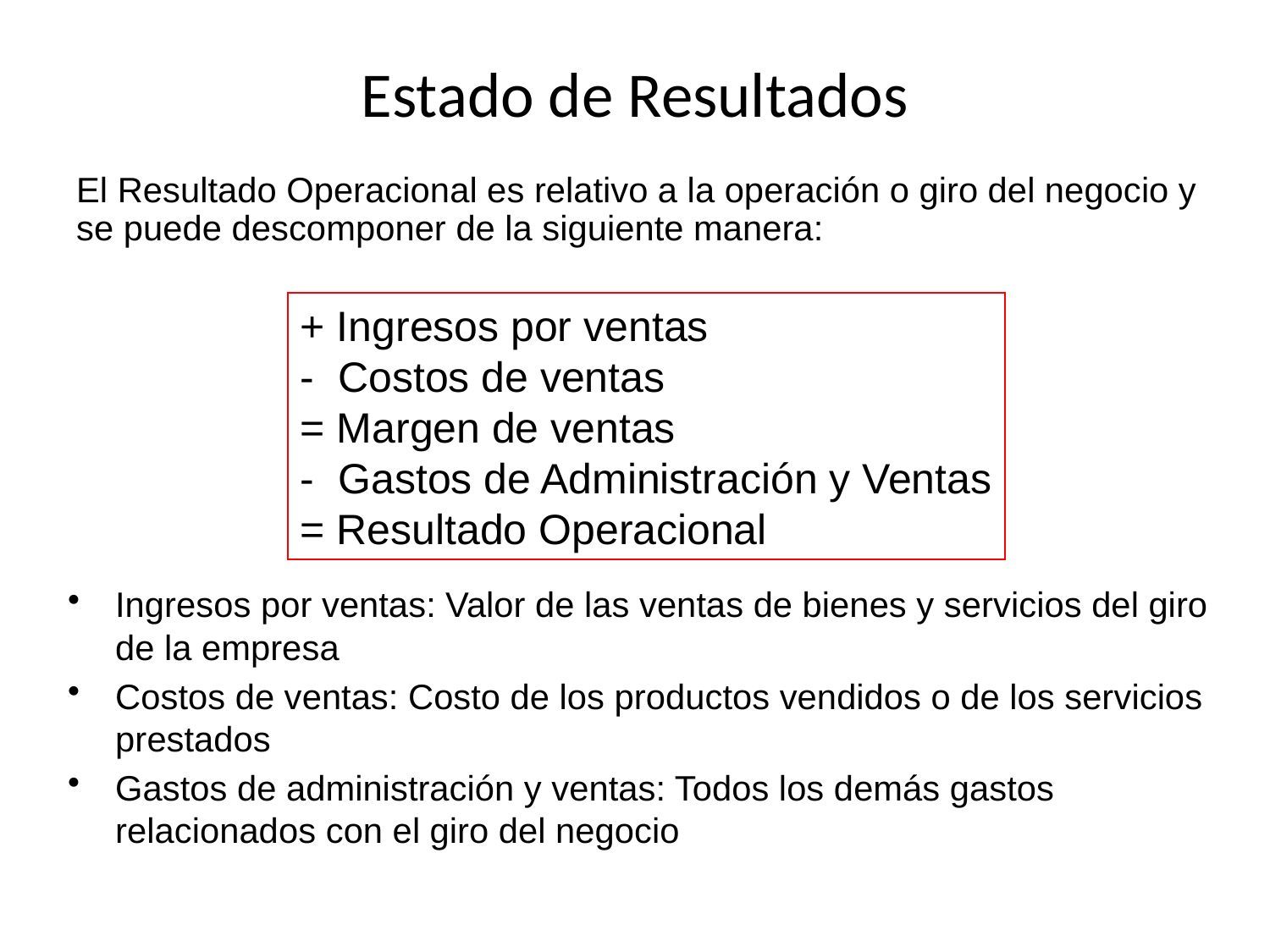

# Estado de Resultados
El Resultado Operacional es relativo a la operación o giro del negocio y se puede descomponer de la siguiente manera:
+ Ingresos por ventas
-  Costos de ventas
= Margen de ventas
-  Gastos de Administración y Ventas
= Resultado Operacional
Ingresos por ventas: Valor de las ventas de bienes y servicios del giro de la empresa
Costos de ventas: Costo de los productos vendidos o de los servicios prestados
Gastos de administración y ventas: Todos los demás gastos relacionados con el giro del negocio